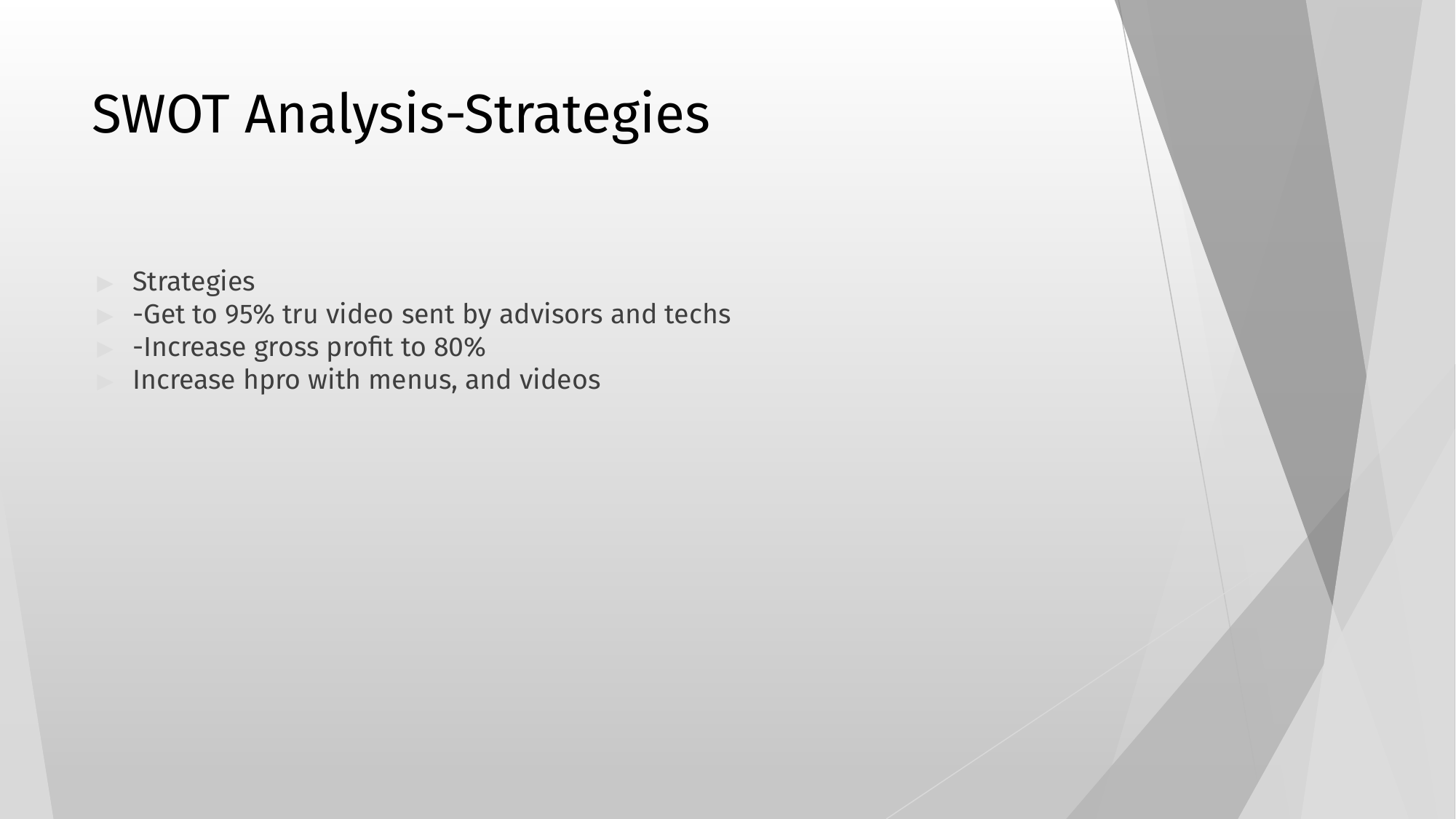

# SWOT Analysis-Strategies
Strategies
-Get to 95% tru video sent by advisors and techs
-Increase gross profit to 80%
Increase hpro with menus, and videos